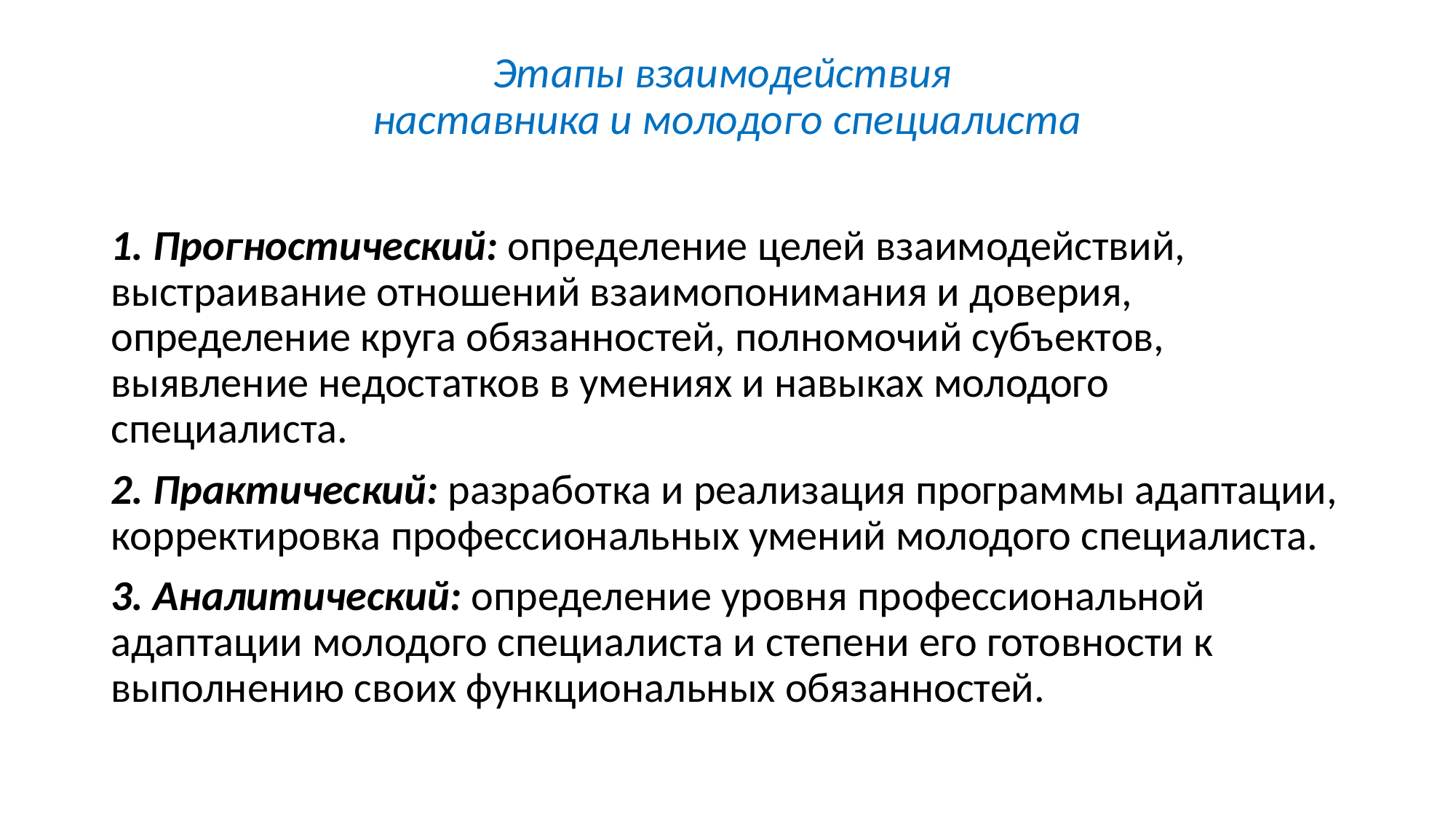

# Этапы взаимодействия наставника и молодого специалиста
1. Прогностический: определение целей взаимодействий, выстраивание отношений взаимопонимания и доверия, определение круга обязанностей, полномочий субъектов, выявление недостатков в умениях и навыках молодого специалиста.
2. Практический: разработка и реализация программы адаптации, корректировка профессиональных умений молодого специалиста.
3. Аналитический: определение уровня профессиональной адаптации молодого специалиста и степени его готовности к выполнению своих функциональных обязанностей.